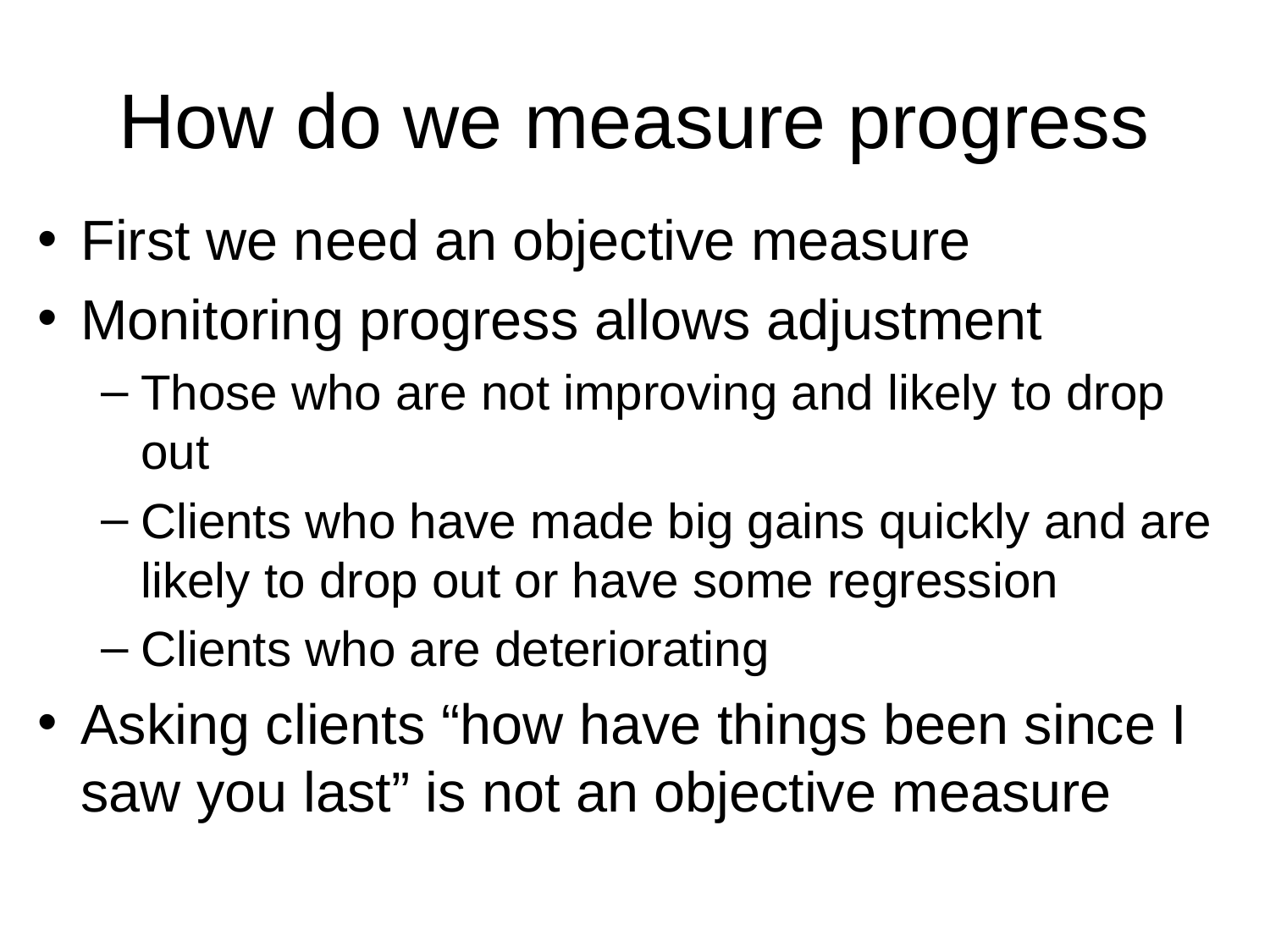

# How do we measure progress
First we need an objective measure
Monitoring progress allows adjustment
Those who are not improving and likely to drop out
Clients who have made big gains quickly and are likely to drop out or have some regression
Clients who are deteriorating
Asking clients “how have things been since I saw you last” is not an objective measure